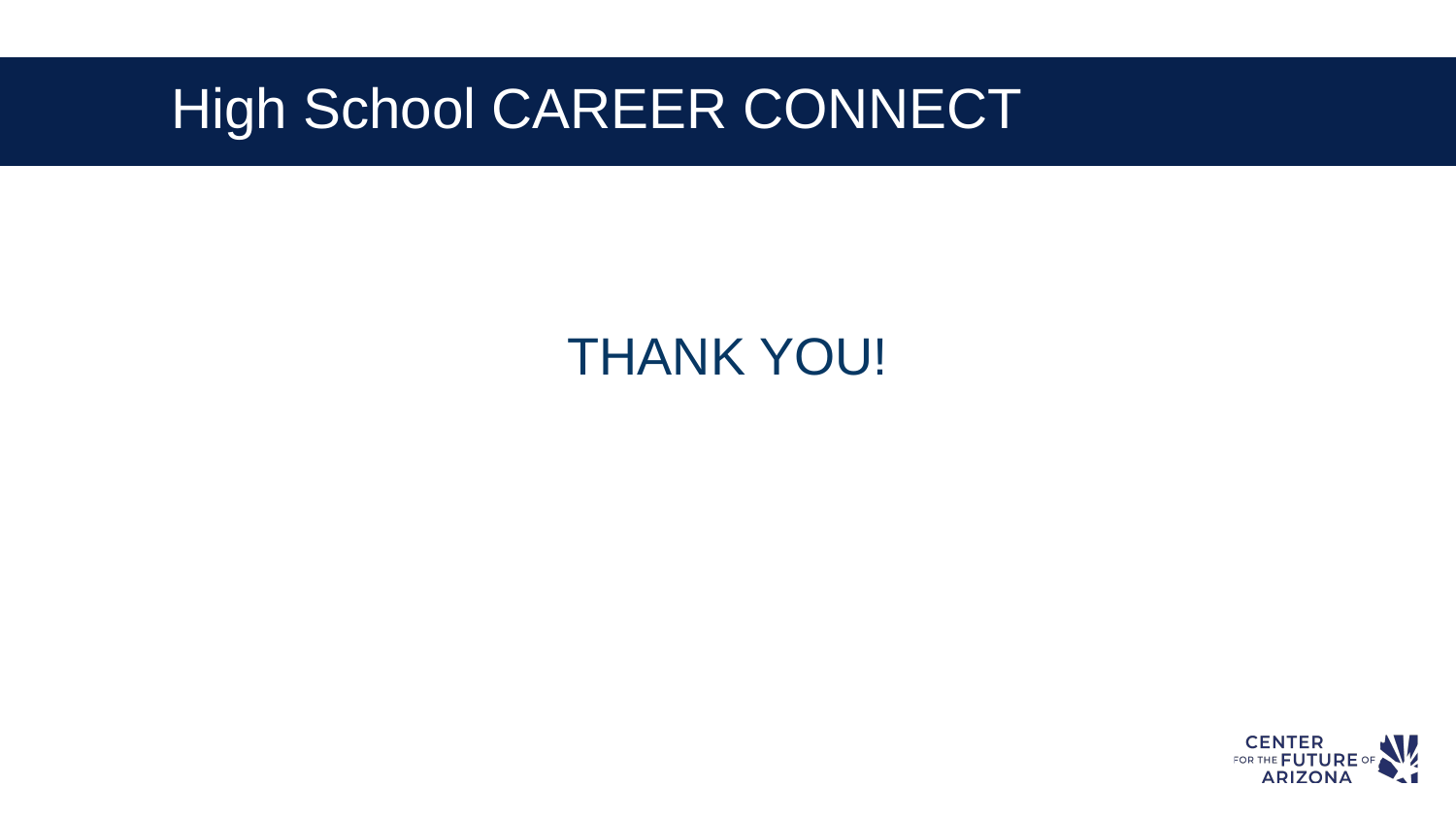

# High School CAREER CONNECT
THANK YOU!